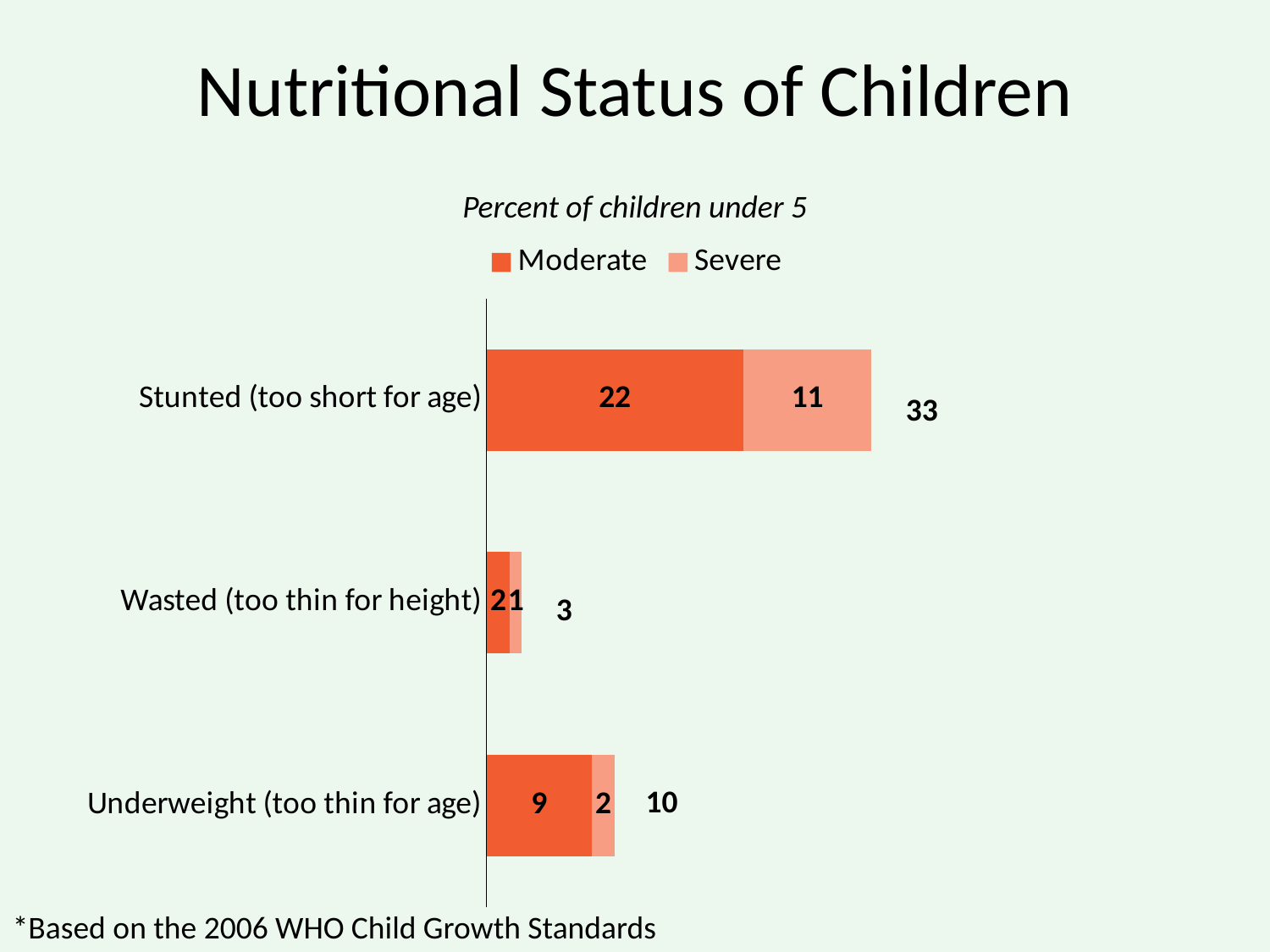

# Nutritional Status of Children
Percent of children under 5

### Chart

| Category | Moderate | Severe |
|---|---|---|
| Underweight (too thin for age) | 9.0 | 2.0 |
| Wasted (too thin for height) | 2.0 | 1.0 |
| Stunted (too short for age) | 22.0 | 11.0 |
33
3
10
*Based on the 2006 WHO Child Growth Standards